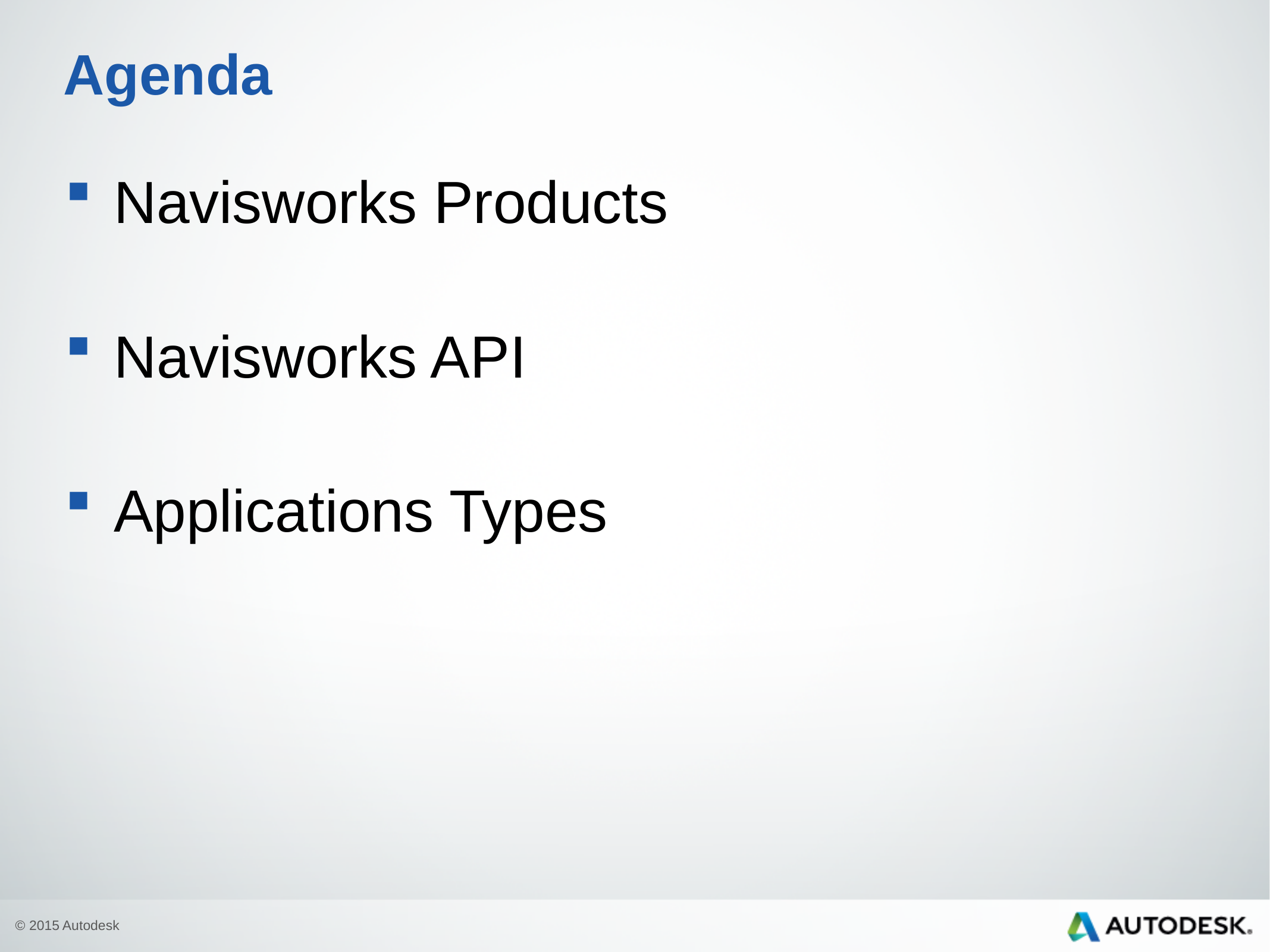

# Agenda
Navisworks Products

Navisworks API

Applications Types